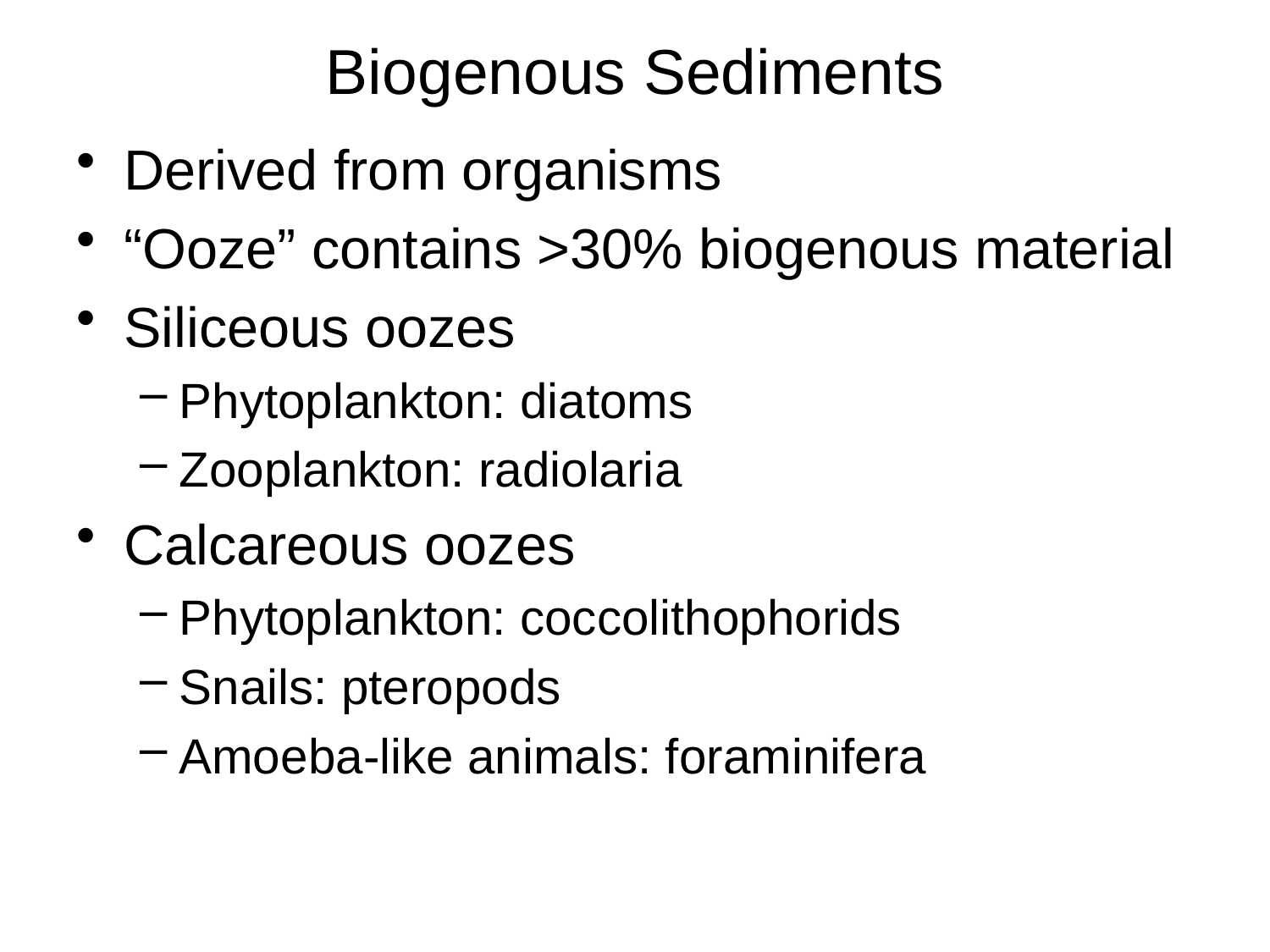

# Biogenous Sediments
Derived from organisms
“Ooze” contains >30% biogenous material
Siliceous oozes
Phytoplankton: diatoms
Zooplankton: radiolaria
Calcareous oozes
Phytoplankton: coccolithophorids
Snails: pteropods
Amoeba-like animals: foraminifera